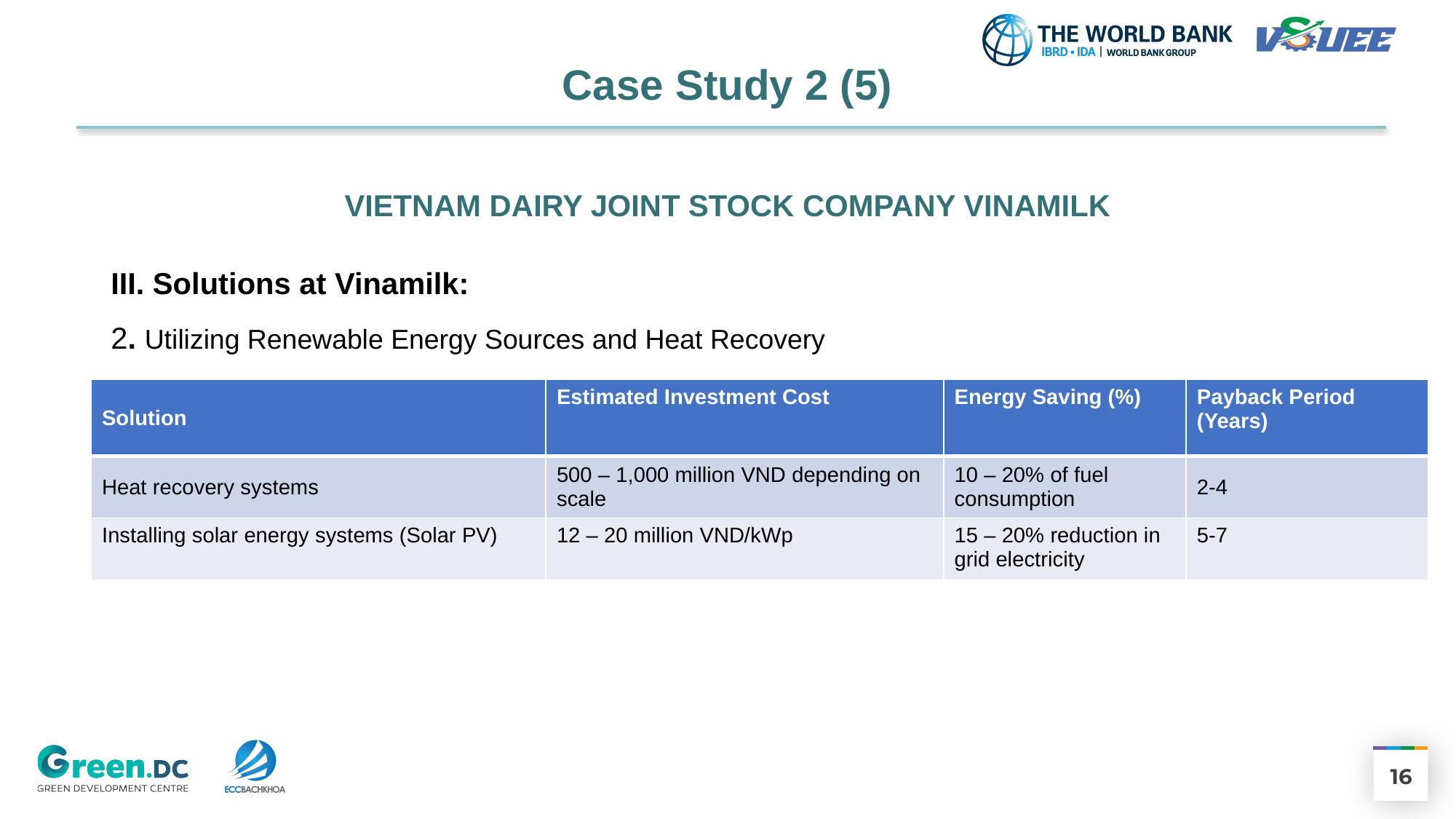

Case Study 2 (5)

VIETNAM DAIRY JOINT STOCK COMPANY VINAMILK
III. Solutions at Vinamilk:
2. Utilizing Renewable Energy Sources and Heat Recovery
| Solution | Estimated Investment Cost | Energy Saving (%) | Payback Period (Years) |
| --- | --- | --- | --- |
| Heat recovery systems | 500 – 1,000 million VND depending on scale | 10 – 20% of fuel consumption | 2-4 |
| Installing solar energy systems (Solar PV) | 12 – 20 million VND/kWp | 15 – 20% reduction in grid electricity | 5-7 |